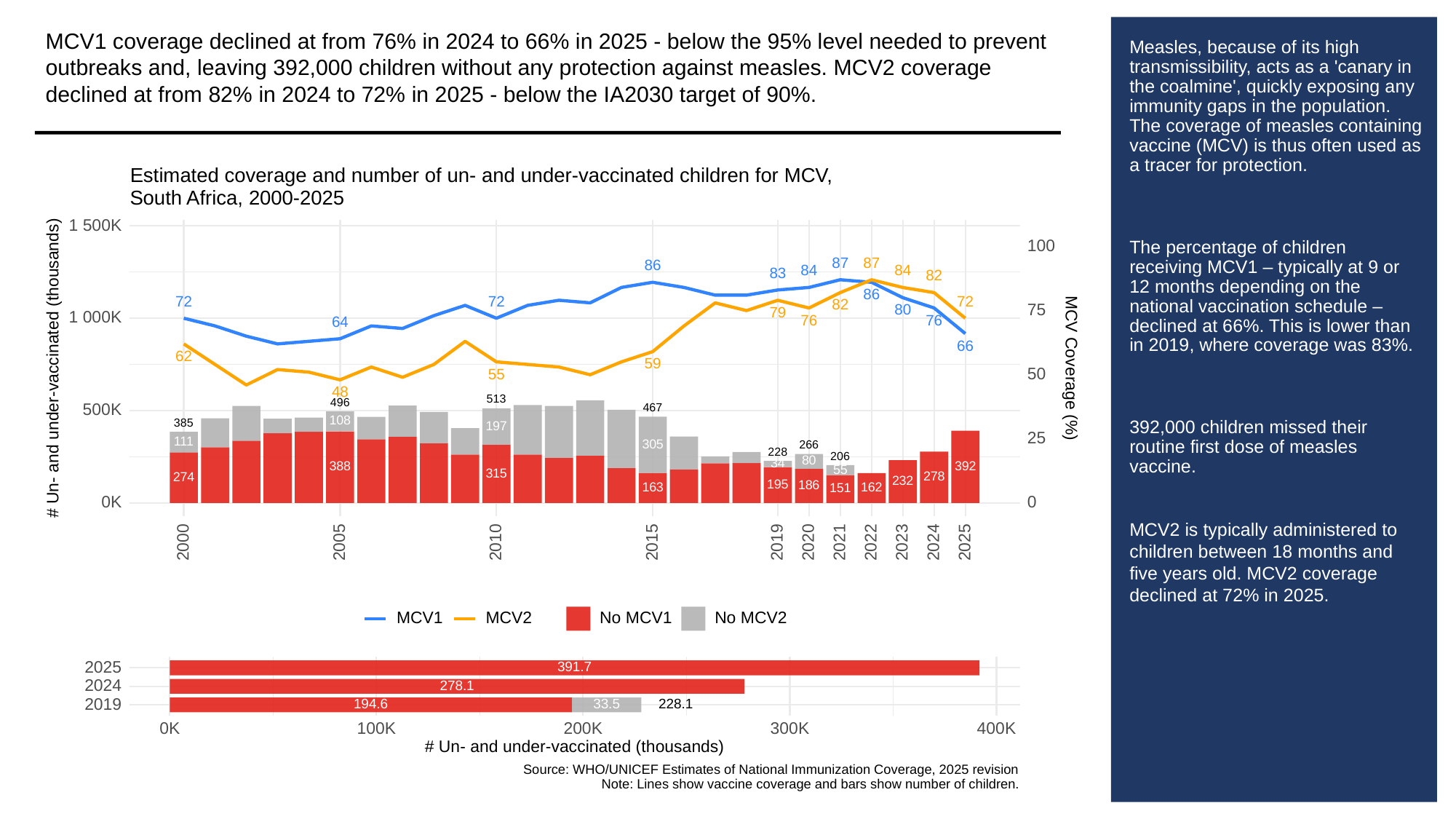

MCV1 coverage declined at from 76% in 2024 to 66% in 2025 - below the 95% level needed to prevent outbreaks and, leaving 392,000 children without any protection against measles. MCV2 coverage declined at from 82% in 2024 to 72% in 2025 - below the IA2030 target of 90%.
# Measles, because of its high transmissibility, acts as a 'canary in the coalmine', quickly exposing any immunity gaps in the population. The coverage of measles containing vaccine (MCV) is thus often used as a tracer for protection.

The percentage of children receiving MCV1 – typically at 9 or 12 months depending on the national vaccination schedule – declined at 66%. This is lower than in 2019, where coverage was 83%.

392,000 children missed their routine first dose of measles vaccine.

MCV2 is typically administered to children between 18 months and five years old. MCV2 coverage declined at 72% in 2025.

Estimated coverage and number of un- and under-vaccinated children for MCV,
South Africa, 2000-2025
1 500K

100
87
87
86
84
84
83
82

86
72
72
72
82
75
80
79
1 000K
76
76
64

66
62
59
# Un- and under-vaccinated (thousands)
MCV Coverage (%)

50
55
48
513
496

467
500K

108

385
197

25

111

305

266

228

206

80

34

392
388

55

315

278

274

232
195
186
163
162
151
0K
0

2023
2000
2005
2010
2015
2019
2020
2021
2022
2024
2025

MCV1
MCV2
No MCV1
No MCV2

2025
391.7

2024
278.1

2019
33.5
194.6
228.1

300K
0K
100K
200K
400K
# Un- and under-vaccinated (thousands)
Source: WHO/UNICEF Estimates of National Immunization Coverage, 2025 revision
Note: Lines show vaccine coverage and bars show number of children.